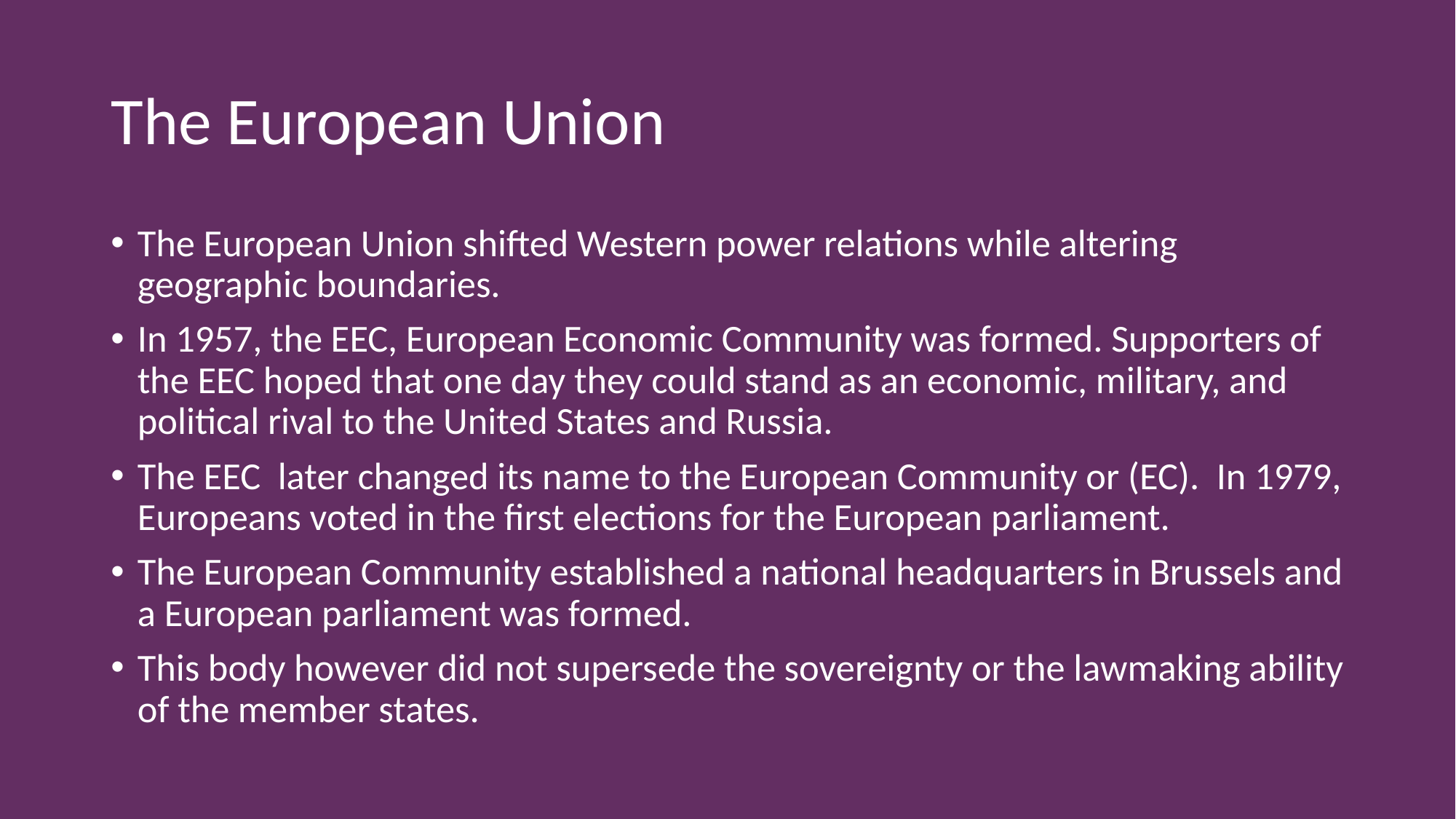

# The European Union
The European Union shifted Western power relations while altering geographic boundaries.
In 1957, the EEC, European Economic Community was formed. Supporters of the EEC hoped that one day they could stand as an economic, military, and political rival to the United States and Russia.
The EEC  later changed its name to the European Community or (EC).  In 1979, Europeans voted in the first elections for the European parliament.
The European Community established a national headquarters in Brussels and a European parliament was formed.
This body however did not supersede the sovereignty or the lawmaking ability of the member states.